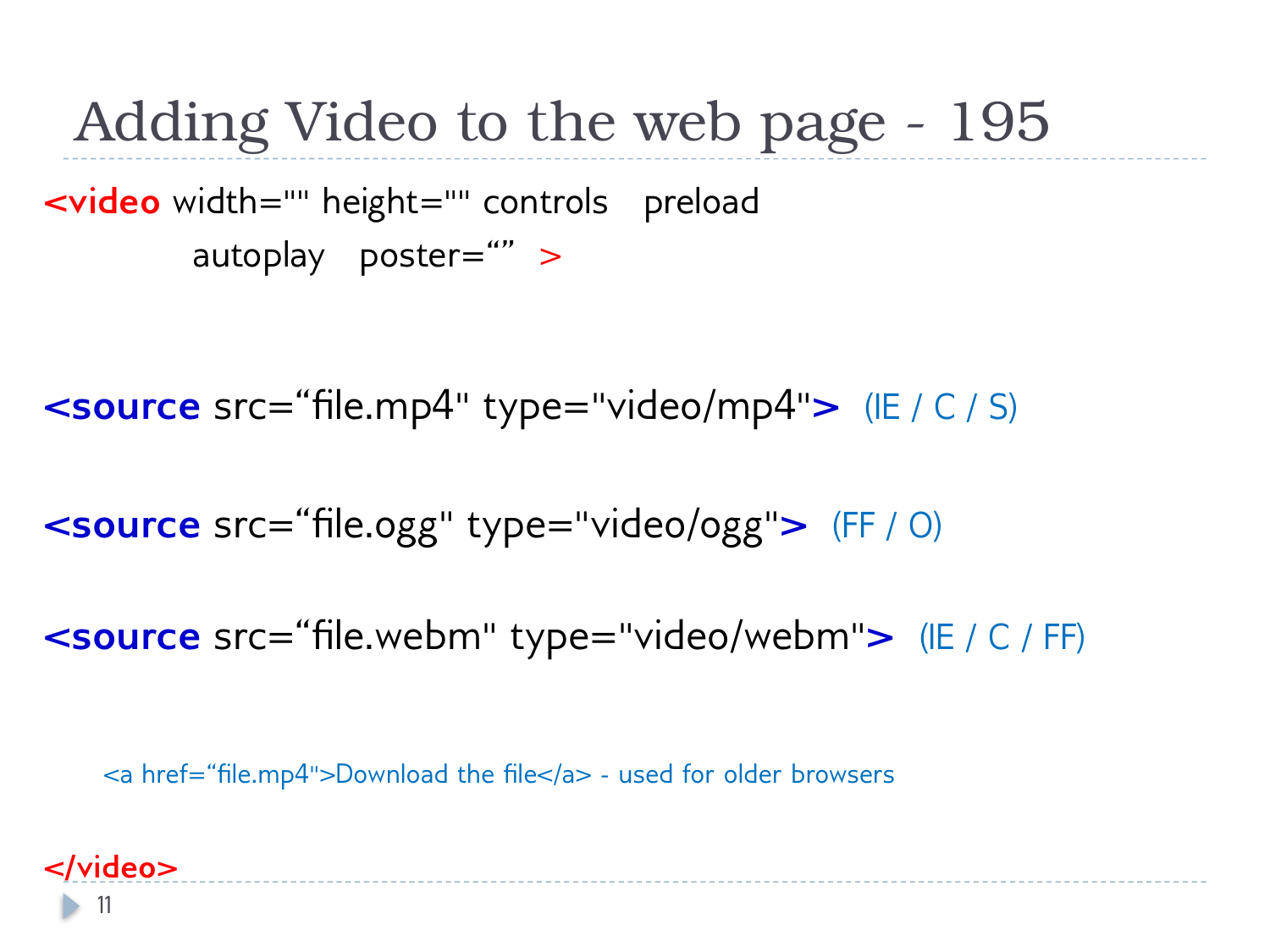

# Adding Video to the web page - 195
<video width="" height="" controls   preload
             autoplay   poster=“”  >

<source src=“file.mp4" type="video/mp4">  (IE / C / S)

<source src=“file.ogg" type="video/ogg">  (FF / O)

<source src=“file.webm" type="video/webm">  (IE / C / FF)

      <a href=“file.mp4">Download the file</a> - used for older browsers

</video>

11